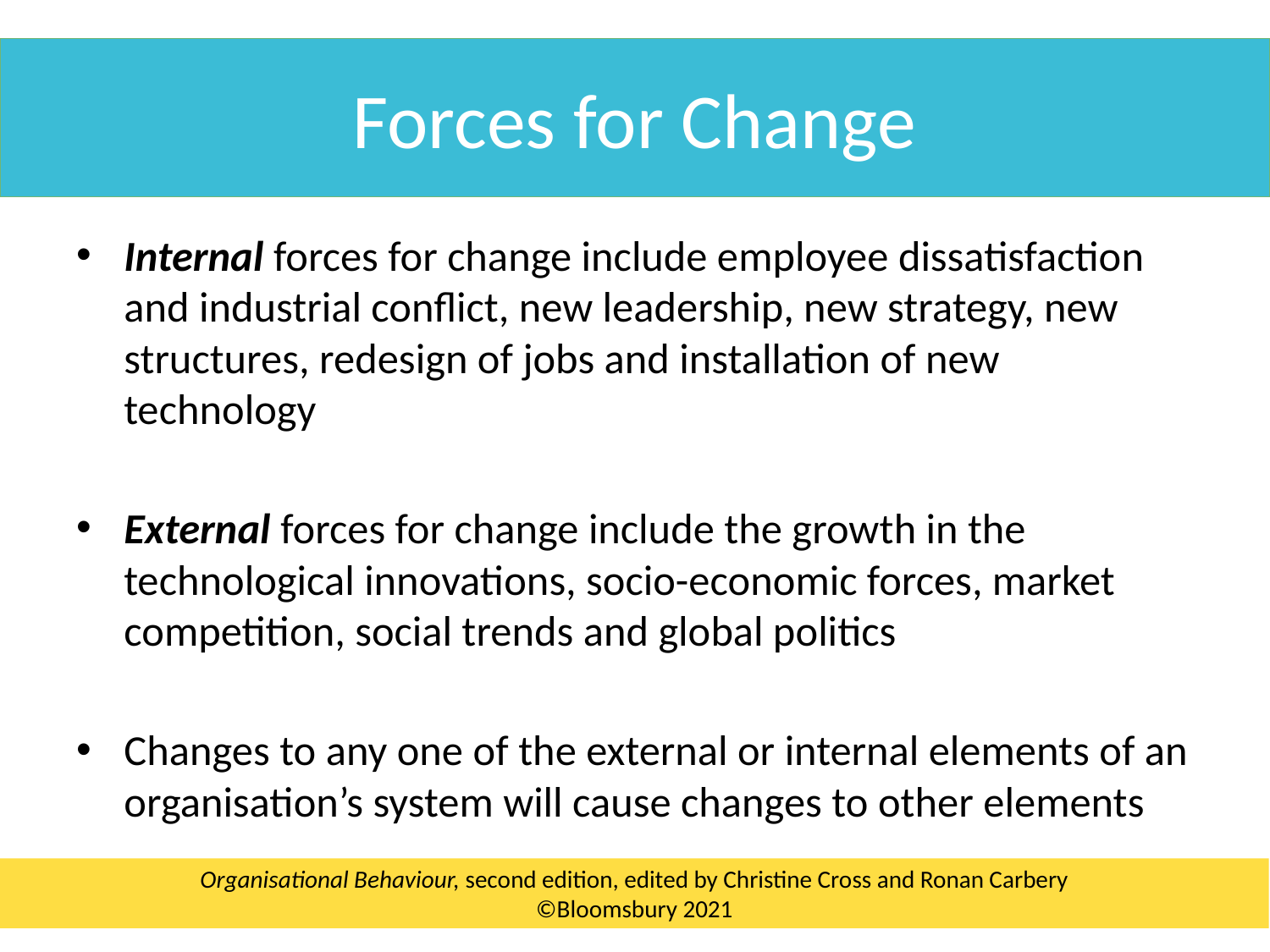

Forces for Change
Internal forces for change include employee dissatisfaction and industrial conflict, new leadership, new strategy, new structures, redesign of jobs and installation of new technology

External forces for change include the growth in the technological innovations, socio-economic forces, market competition, social trends and global politics

Changes to any one of the external or internal elements of an organisation’s system will cause changes to other elements